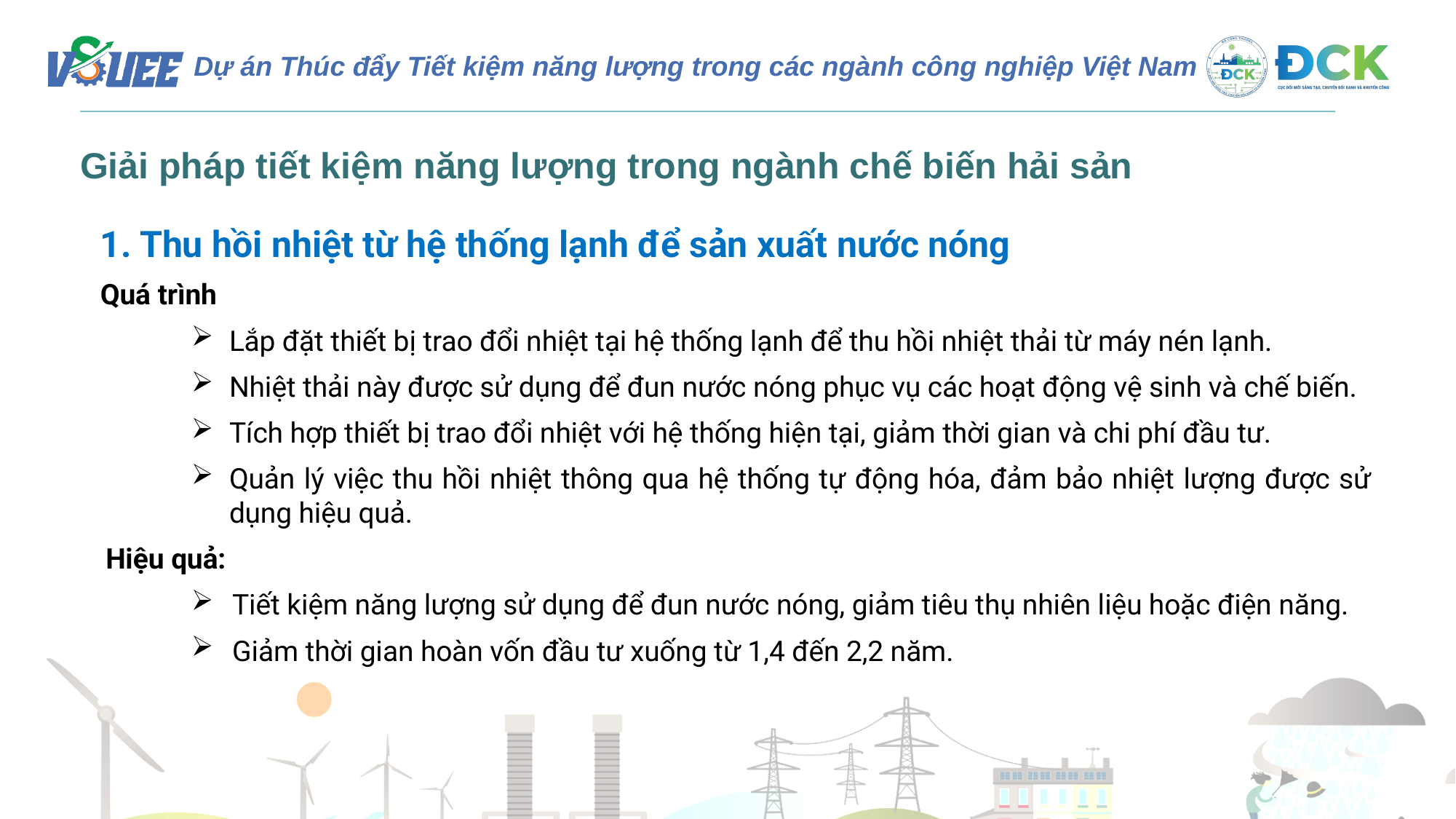

Giải pháp tiết kiệm năng lượng trong ngành chế biến hải sản
1. Thu hồi nhiệt từ hệ thống lạnh để sản xuất nước nóng
Quá trình
Lắp đặt thiết bị trao đổi nhiệt tại hệ thống lạnh để thu hồi nhiệt thải từ máy nén lạnh.
Nhiệt thải này được sử dụng để đun nước nóng phục vụ các hoạt động vệ sinh và chế biến.
Tích hợp thiết bị trao đổi nhiệt với hệ thống hiện tại, giảm thời gian và chi phí đầu tư.
Quản lý việc thu hồi nhiệt thông qua hệ thống tự động hóa, đảm bảo nhiệt lượng được sử dụng hiệu quả.
Hiệu quả:
Tiết kiệm năng lượng sử dụng để đun nước nóng, giảm tiêu thụ nhiên liệu hoặc điện năng.
Giảm thời gian hoàn vốn đầu tư xuống từ 1,4 đến 2,2 năm.